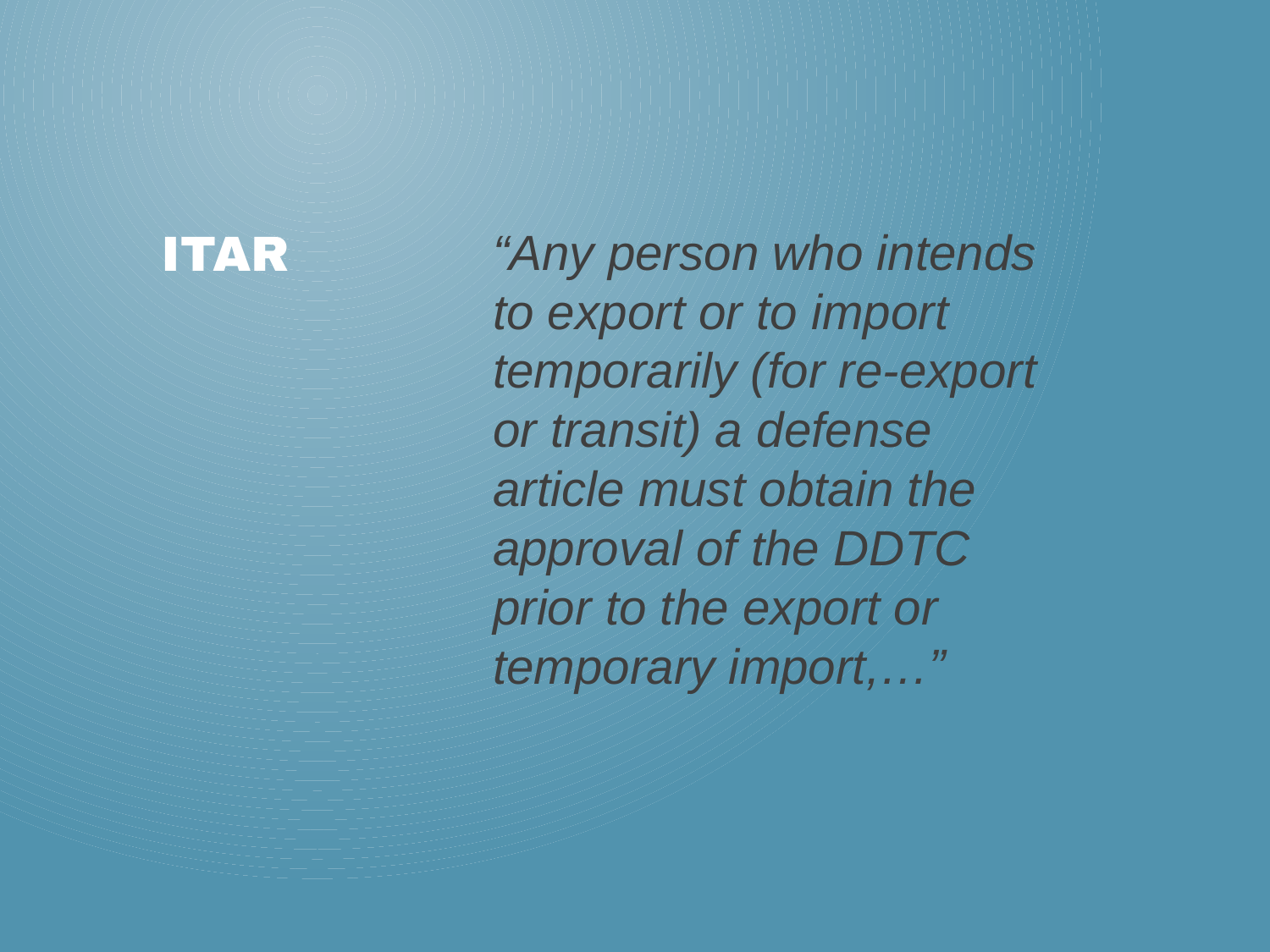

“Any person who intends to export or to import temporarily (for re-export or transit) a defense article must obtain the approval of the DDTC prior to the export or temporary import,…”
# ITAR